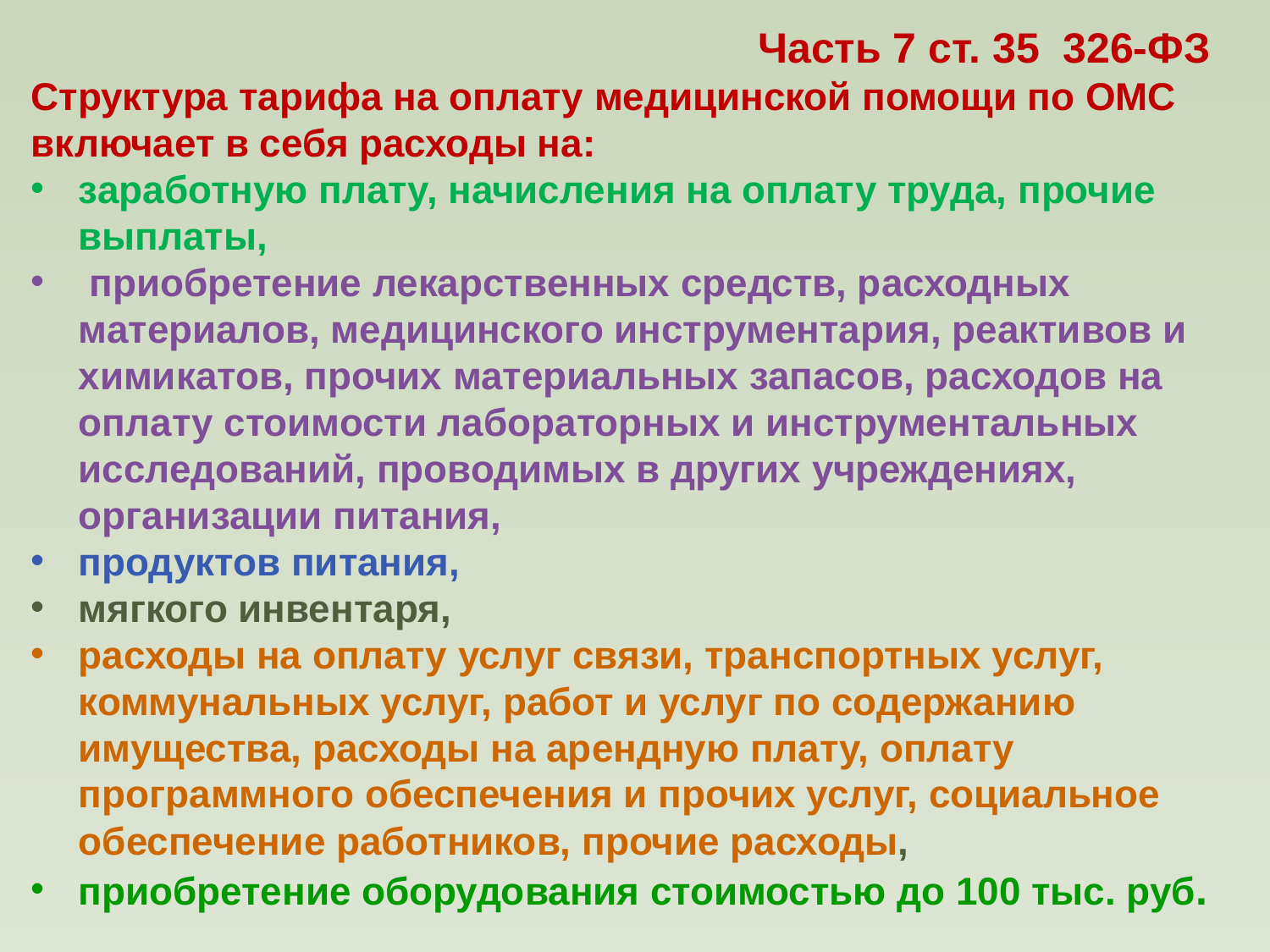

Часть 7 ст. 35  326-ФЗ
Структура тарифа на оплату медицинской помощи по ОМС включает в себя расходы на:
заработную плату, начисления на оплату труда, прочие выплаты,
 приобретение лекарственных средств, расходных материалов, медицинского инструментария, реактивов и химикатов, прочих материальных запасов, расходов на оплату стоимости лабораторных и инструментальных исследований, проводимых в других учреждениях, организации питания,
продуктов питания,
мягкого инвентаря,
расходы на оплату услуг связи, транспортных услуг, коммунальных услуг, работ и услуг по содержанию имущества, расходы на арендную плату, оплату программного обеспечения и прочих услуг, социальное обеспечение работников, прочие расходы,
приобретение оборудования стоимостью до 100 тыс. руб.